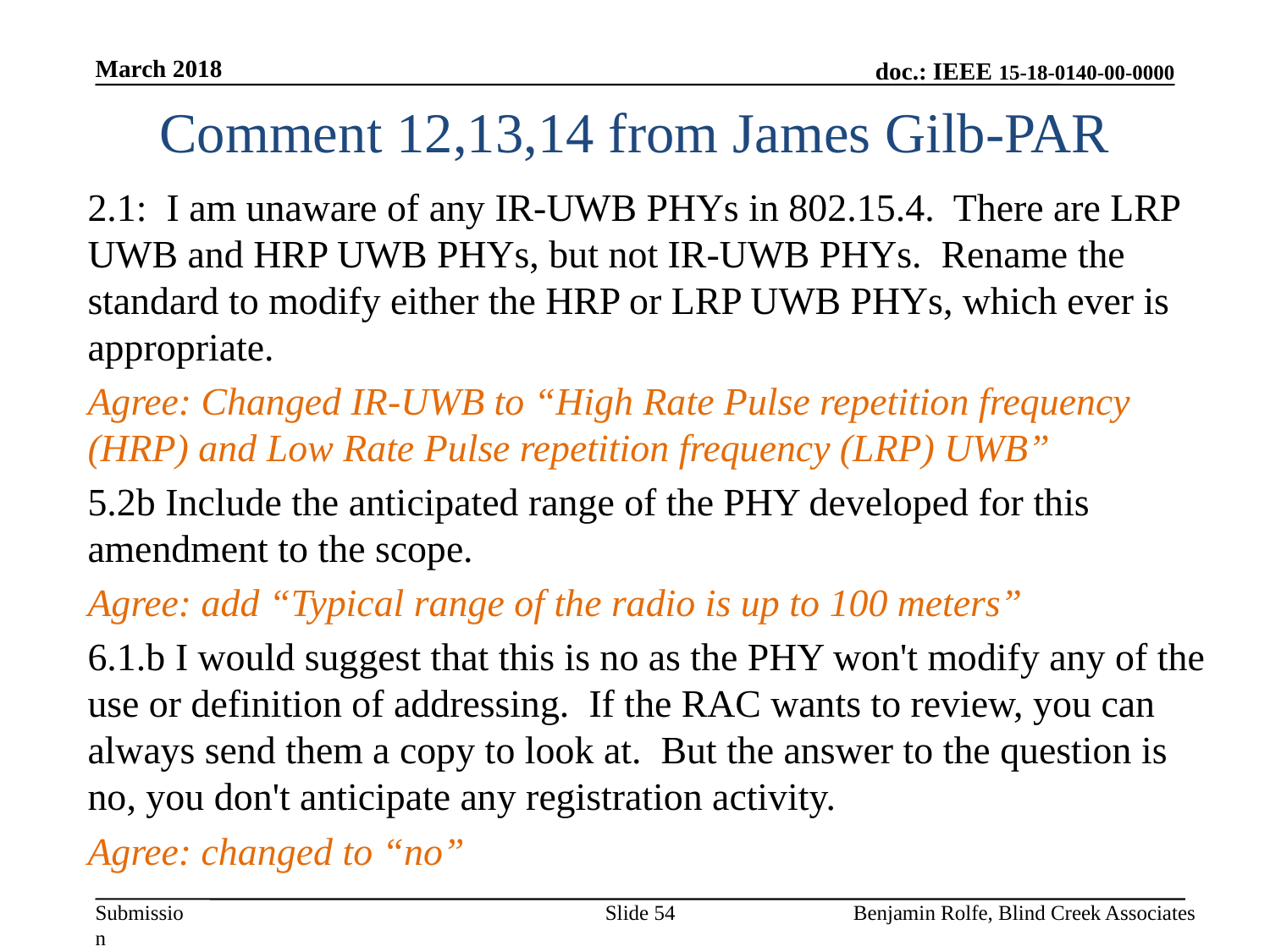

March 2018
# Comment 12,13,14 from James Gilb-PAR
2.1:  I am unaware of any IR-UWB PHYs in 802.15.4.  There are LRP UWB and HRP UWB PHYs, but not IR-UWB PHYs.  Rename the standard to modify either the HRP or LRP UWB PHYs, which ever is appropriate.
Agree: Changed IR-UWB to “High Rate Pulse repetition frequency (HRP) and Low Rate Pulse repetition frequency (LRP) UWB”
5.2b Include the anticipated range of the PHY developed for this amendment to the scope.
Agree: add “Typical range of the radio is up to 100 meters”
6.1.b I would suggest that this is no as the PHY won't modify any of the use or definition of addressing.  If the RAC wants to review, you can always send them a copy to look at.  But the answer to the question is no, you don't anticipate any registration activity.
Agree: changed to “no”

Slide 54
Benjamin Rolfe, Blind Creek Associates